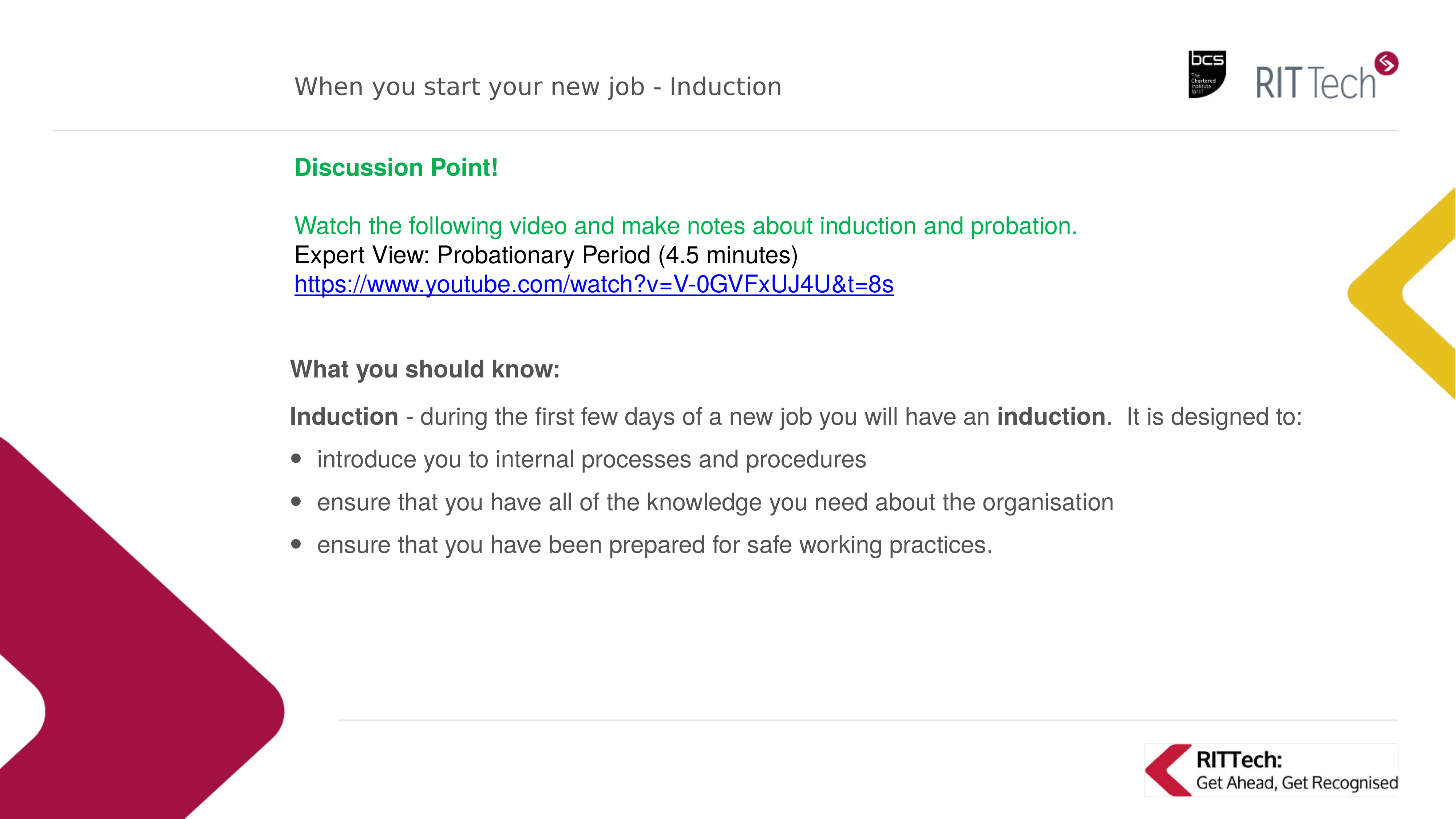

# When you start your new job - Induction
Discussion Point!
Watch the following video and make notes about induction and probation.
Expert View: Probationary Period (4.5 minutes)
https://www.youtube.com/watch?v=V-0GVFxUJ4U&t=8s

What you should know:
Induction - during the first few days of a new job you will have an induction.  It is designed to:
introduce you to internal processes and procedures
ensure that you have all of the knowledge you need about the organisation
ensure that you have been prepared for safe working practices.